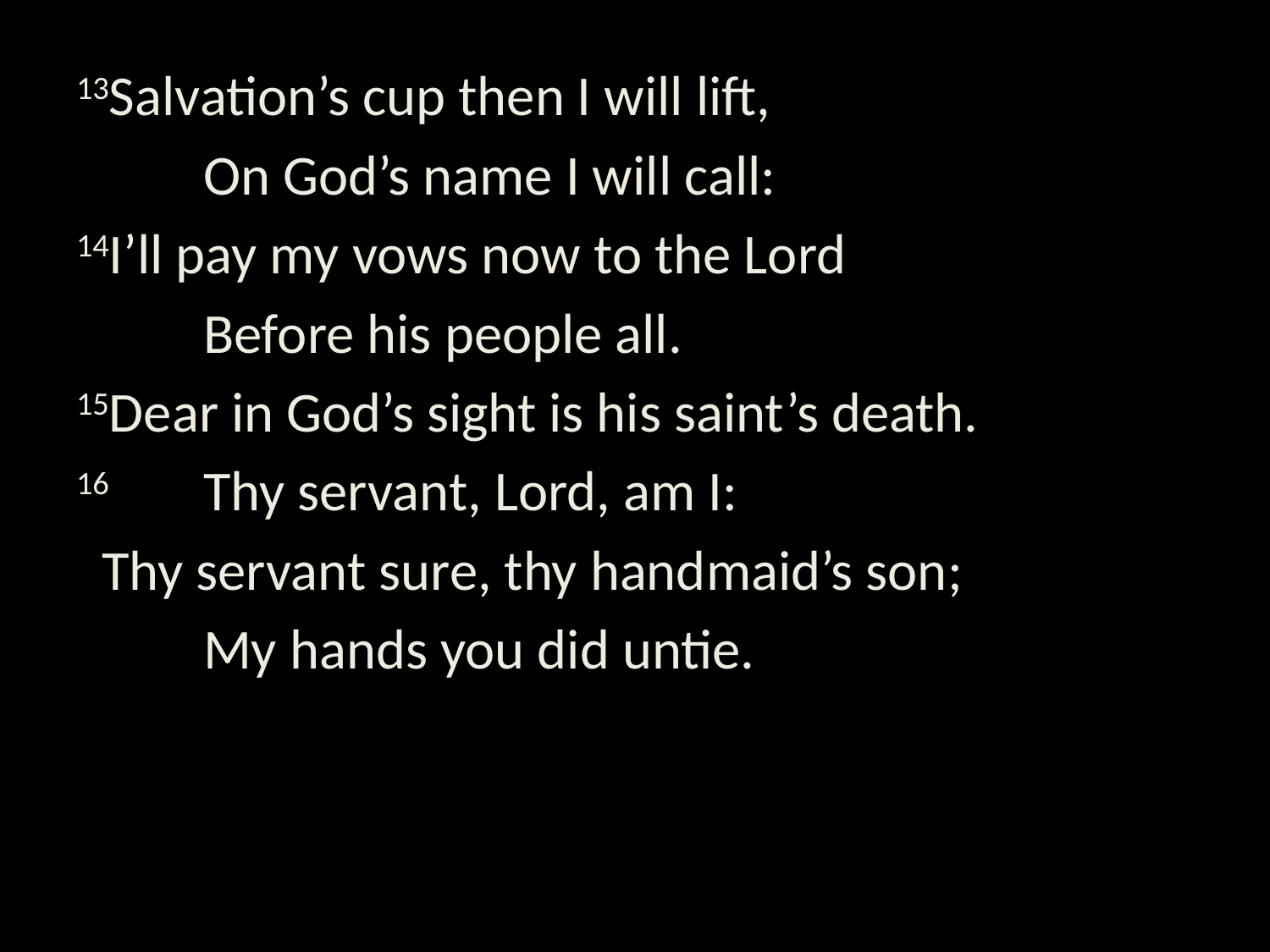

13Salvation’s cup then I will lift,
	On God’s name I will call:
14I’ll pay my vows now to the Lord
	Before his people all.
15Dear in God’s sight is his saint’s death.
16	Thy servant, Lord, am I:
  Thy servant sure, thy handmaid’s son;
	My hands you did untie.